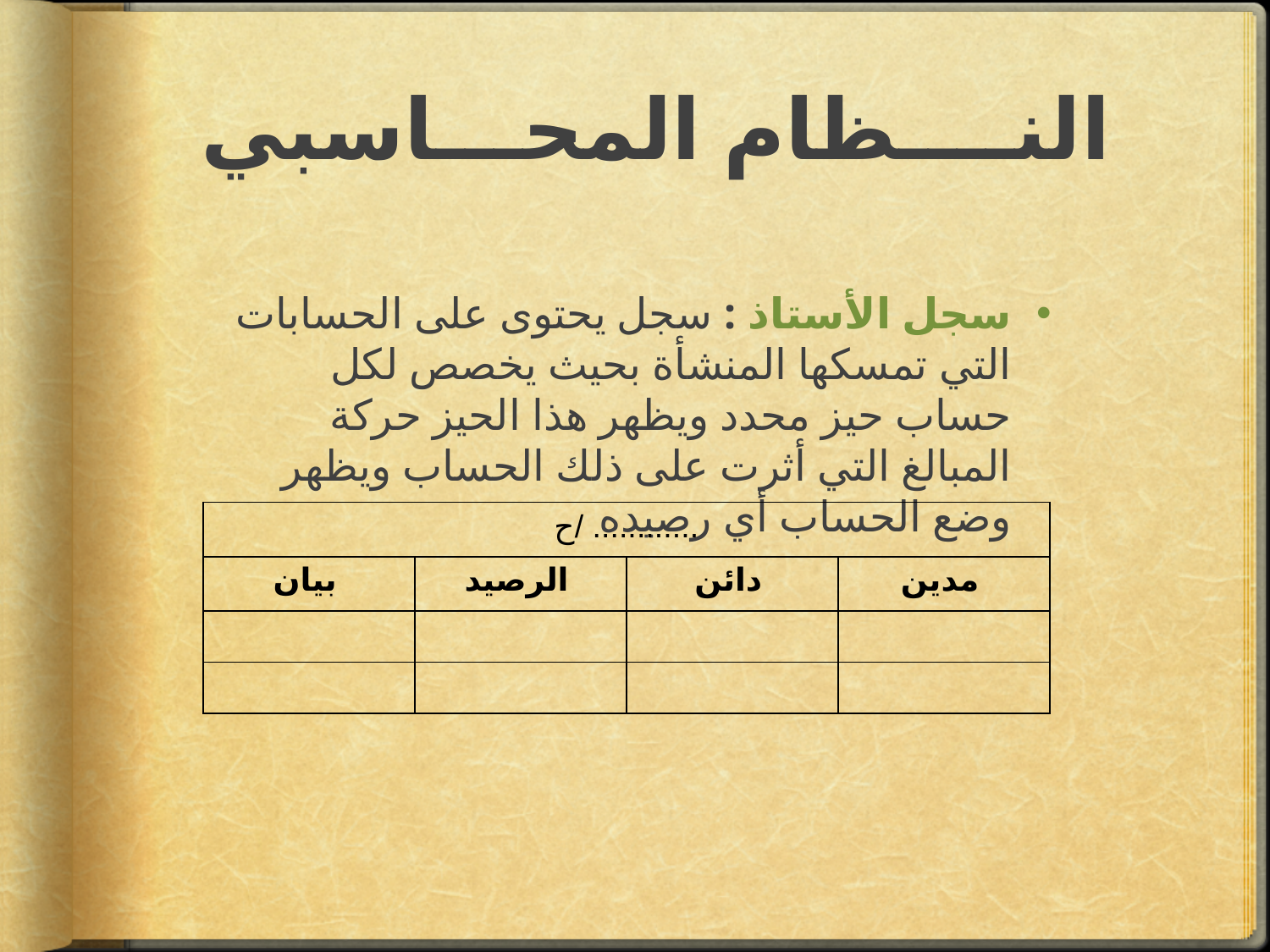

# النــــظام المحـــاسبي
سجل الأستاذ : سجل يحتوى على الحسابات التي تمسكها المنشأة بحيث يخصص لكل حساب حيز محدد ويظهر هذا الحيز حركة المبالغ التي أثرت على ذلك الحساب ويظهر وضع الحساب أي رصيده

| ح/ ............ |  |  |  |
| --- | --- | --- | --- |
| بيان | الرصيد | دائن | مدين |
|  |  |  |  |
|  |  |  |  |